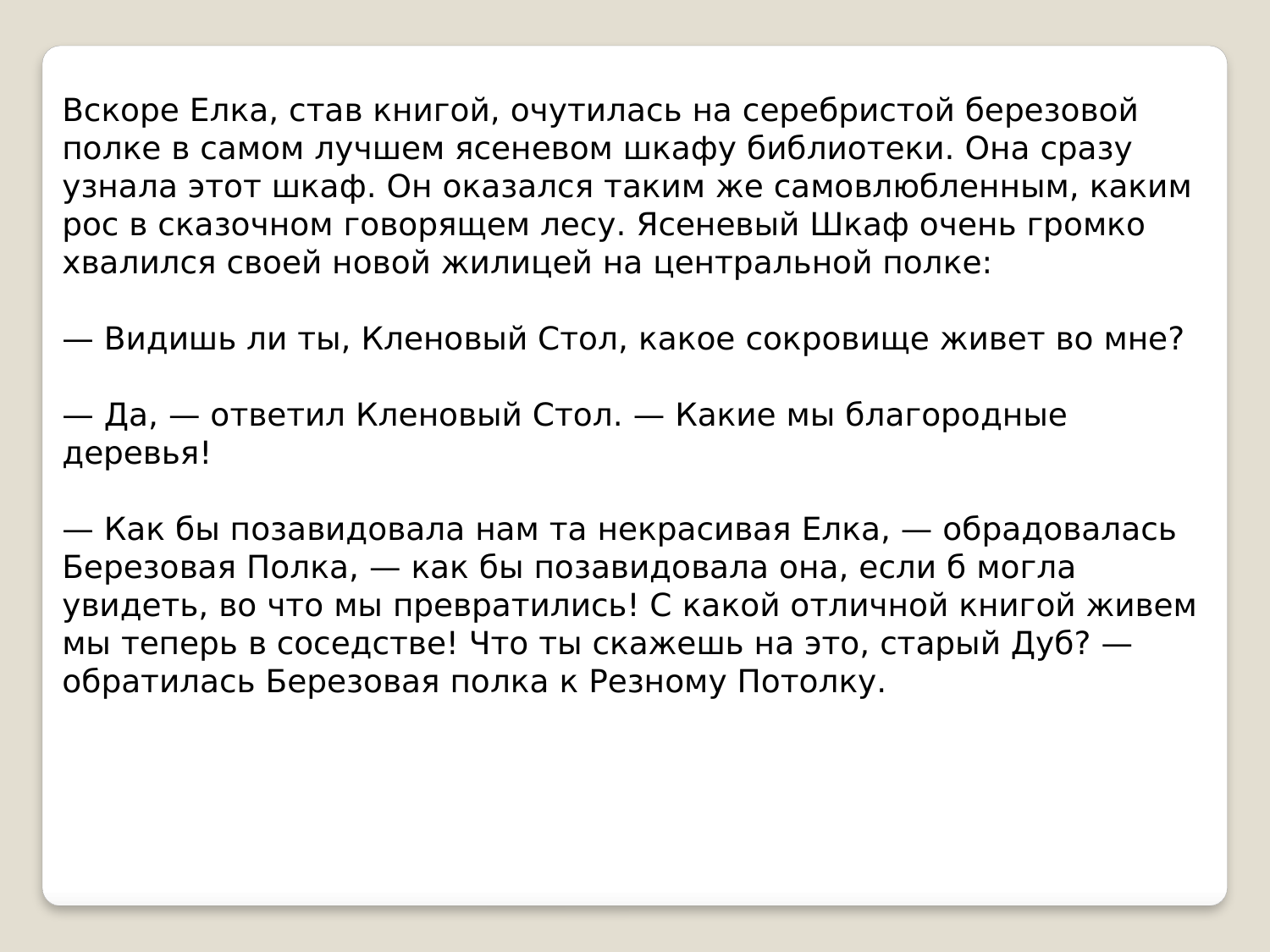

Вскоре Елка, став книгой, очутилась на серебристой березовой полке в самом лучшем ясеневом шкафу библиотеки. Она сразу узнала этот шкаф. Он оказался таким же самовлюбленным, каким рос в сказочном говорящем лесу. Ясеневый Шкаф очень громко хвалился своей новой жилицей на центральной полке:

— Видишь ли ты, Кленовый Стол, какое сокровище живет во мне?

— Да, — ответил Кленовый Стол. — Какие мы благородные деревья!

— Как бы позавидовала нам та некрасивая Елка, — обрадовалась Березовая Полка, — как бы позавидовала она, если б могла увидеть, во что мы превратились! С какой отличной книгой живем мы теперь в соседстве! Что ты скажешь на это, старый Дуб? — обратилась Березовая полка к Резному Потолку.